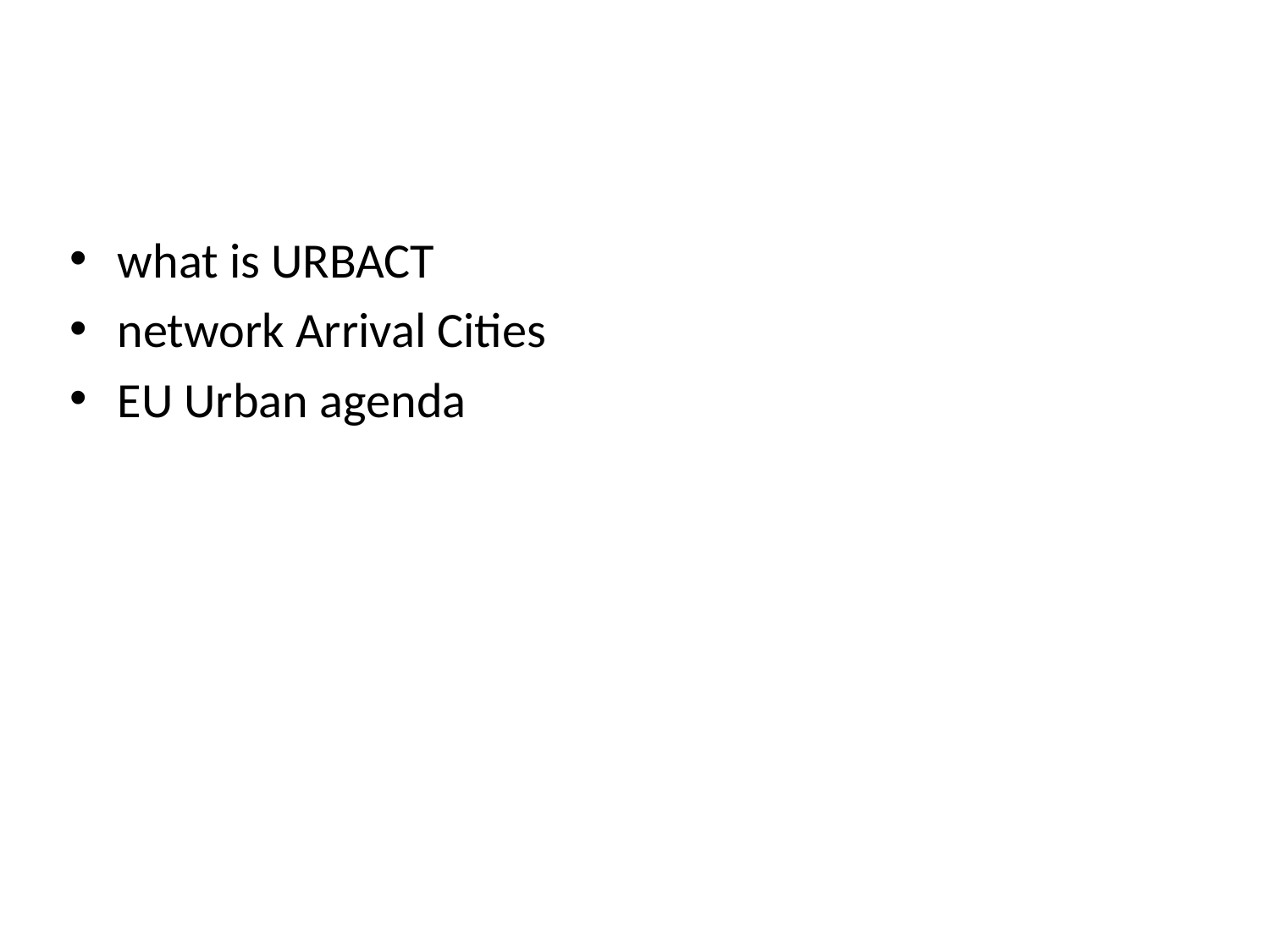

#
what is URBACT
network Arrival Cities
EU Urban agenda